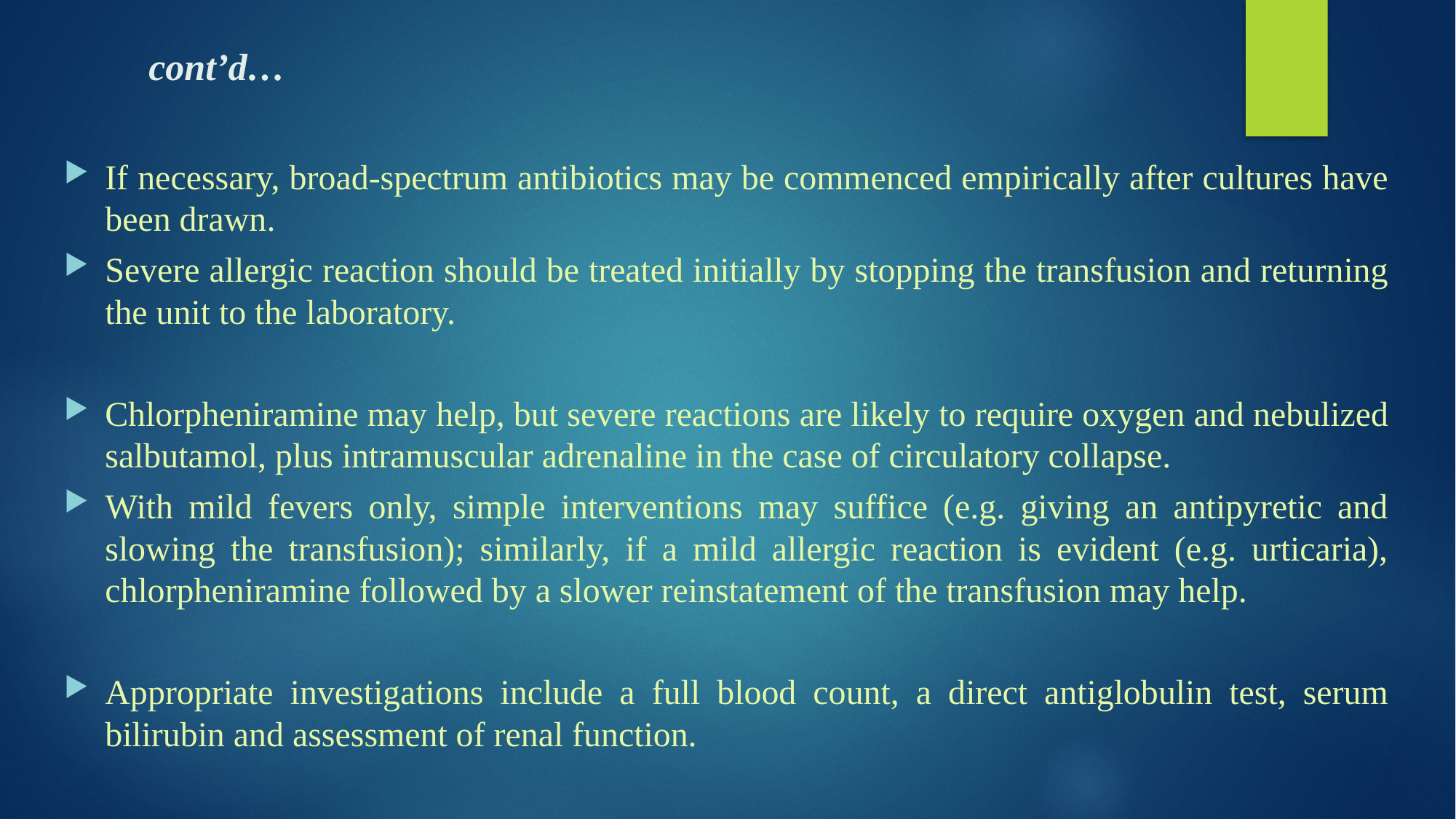

cont’d…
If necessary, broad-spectrum antibiotics may be commenced empirically after cultures have been drawn.
Severe allergic reaction should be treated initially by stopping the transfusion and returning the unit to the laboratory.

Chlorpheniramine may help, but severe reactions are likely to require oxygen and nebulized salbutamol, plus intramuscular adrenaline in the case of circulatory collapse.
With mild fevers only, simple interventions may suffice (e.g. giving an antipyretic and slowing the transfusion); similarly, if a mild allergic reaction is evident (e.g. urticaria), chlorpheniramine followed by a slower reinstatement of the transfusion may help.

Appropriate investigations include a full blood count, a direct antiglobulin test, serum bilirubin and assessment of renal function.